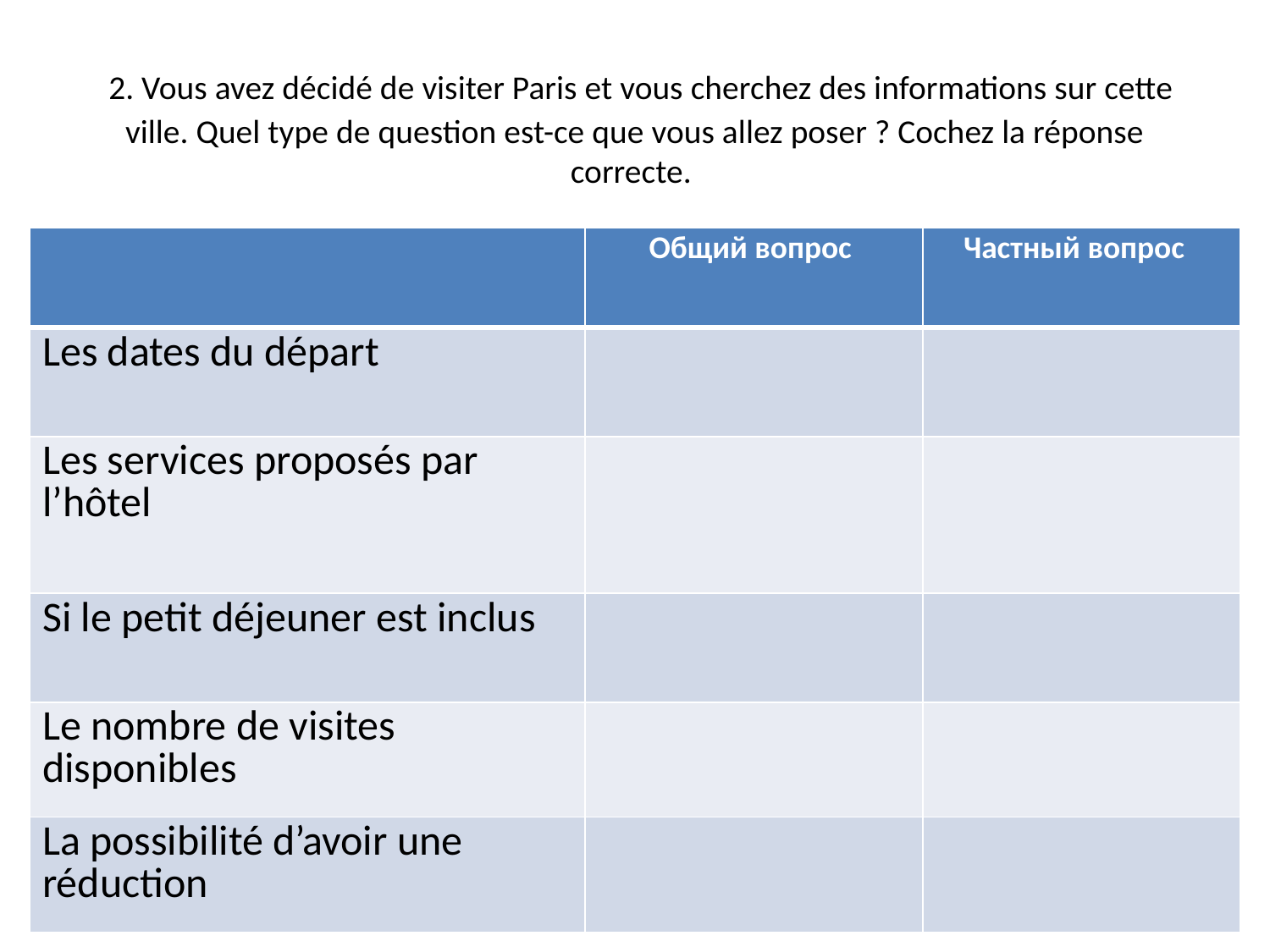

# 2. Vous avez décidé de visiter Paris et vous cherchez des informations sur cette ville. Quel type de question est-ce que vous allez poser ? Cochez la réponse correcte.
|  | Общий вопрос | Частный вопрос |
| --- | --- | --- |
| Les dates du départ |  |  |
| Les services proposés par l’hôtel |  |  |
| Si le petit déjeuner est inclus |  |  |
| Le nombre de visites disponibles |  |  |
| La possibilité d’avoir une réduction |  |  |